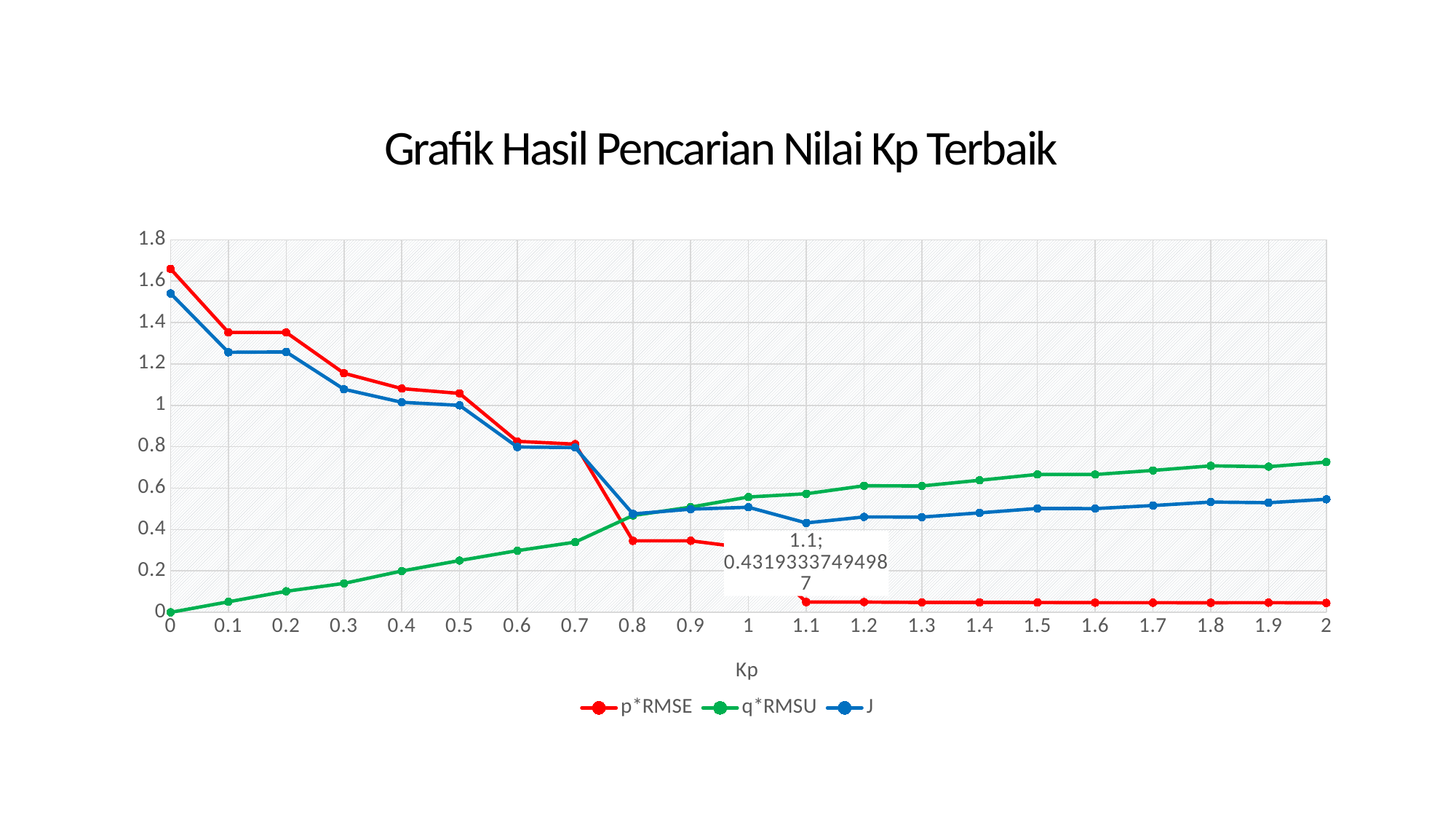

# Grafik Hasil Pencarian Nilai Kp Terbaik

### Chart

| Category | p*RMSE | q*RMSU | J |
|---|---|---|---|
| 0 | 1.6588333434410925 | 0.0 | 1.54034524748102 |
| 0.1 | 1.3522565219227953 | 0.050850411462893666 | 1.2562458082012 |
| 0.2 | 1.3522565219227953 | 0.10170082292578733 | 1.2579813225787 |
| 0.3 | 1.1549970802278662 | 0.139608112231148 | 1.07759630590952 |
| 0.4 | 1.0808200518838538 | 0.19947625982110398 | 1.01470815822893 |
| 0.5 | 1.0575439810498122 | 0.2500944969486273 | 0.999758419983404 |
| 0.6 | 0.8258844615327584 | 0.2978716259109373 | 0.79877009024686 |
| 0.7 | 0.8125069856848292 | 0.33897956736960067 | 0.796154141281013 |
| 0.8 | 0.3452940747245908 | 0.4675868981937753 | 0.475170843902689 |
| 0.9 | 0.3454225312485831 | 0.508291292658276 | 0.498204535243085 |
| 1 | 0.31013524431317996 | 0.5570512445871 | 0.507426079431804 |
| 1.1000000000000001 | 0.04966087467808031 | 0.572619664187086 | 0.43193337494987 |
| 1.2 | 0.04950341258903616 | 0.6113329499304406 | 0.460798213095787 |
| 1.3 | 0.047712117886258926 | 0.6104697847647214 | 0.45999088909762 |
| 1.4 | 0.04796566599296723 | 0.6378221482125552 | 0.480435620992582 |
| 1.5 | 0.04747576048894892 | 0.6661552588881253 | 0.501557620120867 |
| 1.6 | 0.046523737576845844 | 0.665608102648296 | 0.501071851438153 |
| 1.7 | 0.04631000847356631 | 0.6853446701929067 | 0.515804154459848 |
| 1.8 | 0.04614844034309554 | 0.7076949812473 | 0.532498271694038 |
| 1.9 | 0.046593853790112 | 0.7036392073464199 | 0.52949999819261 |
| 2 | 0.04549768172334739 | 0.72589600437996 | 0.546058786453924 |